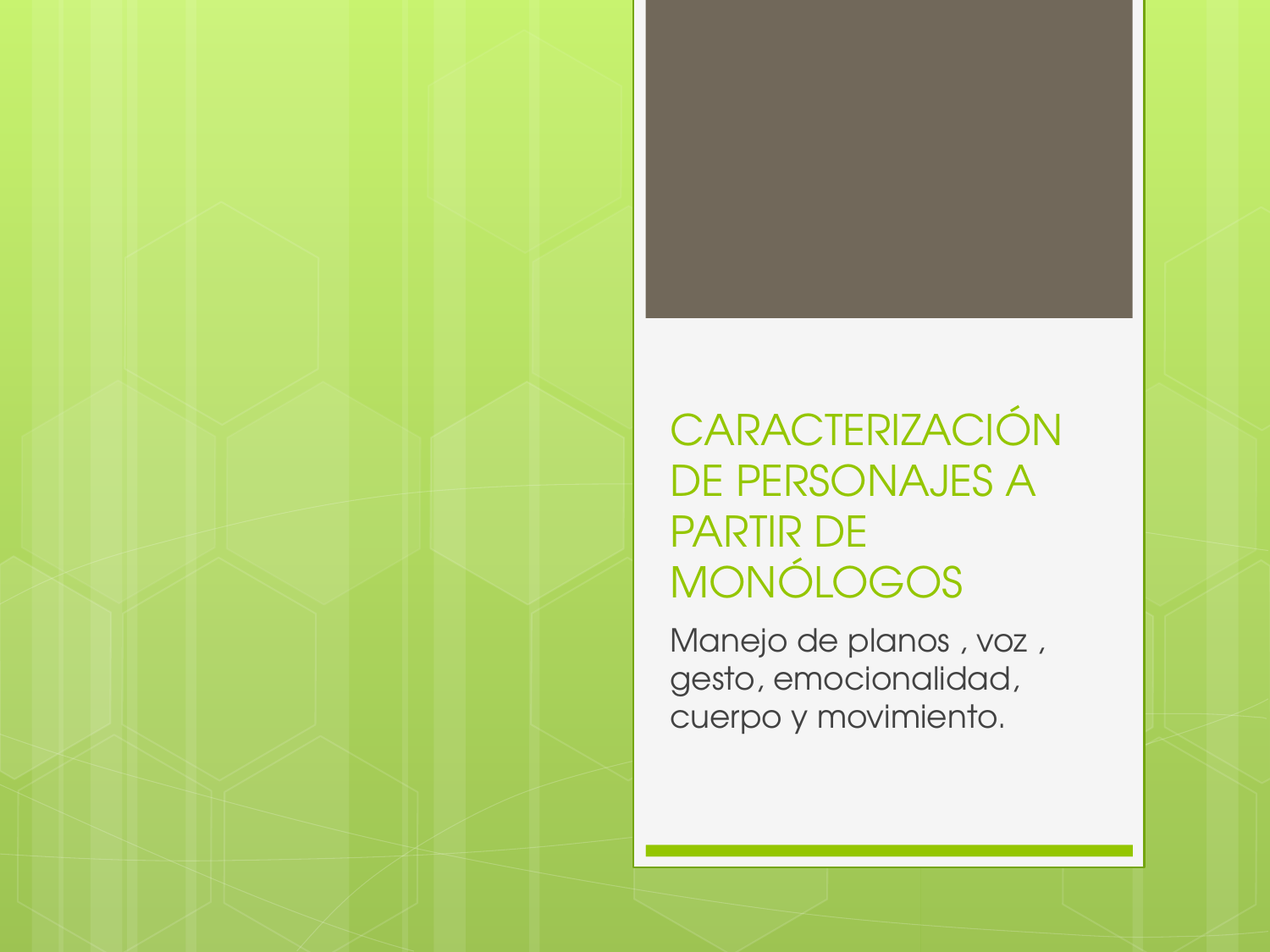

# CARACTERIZACIÓN DE PERSONAJES A PARTIR DE MONÓLOGOS
Manejo de planos , voz , gesto, emocionalidad, cuerpo y movimiento.